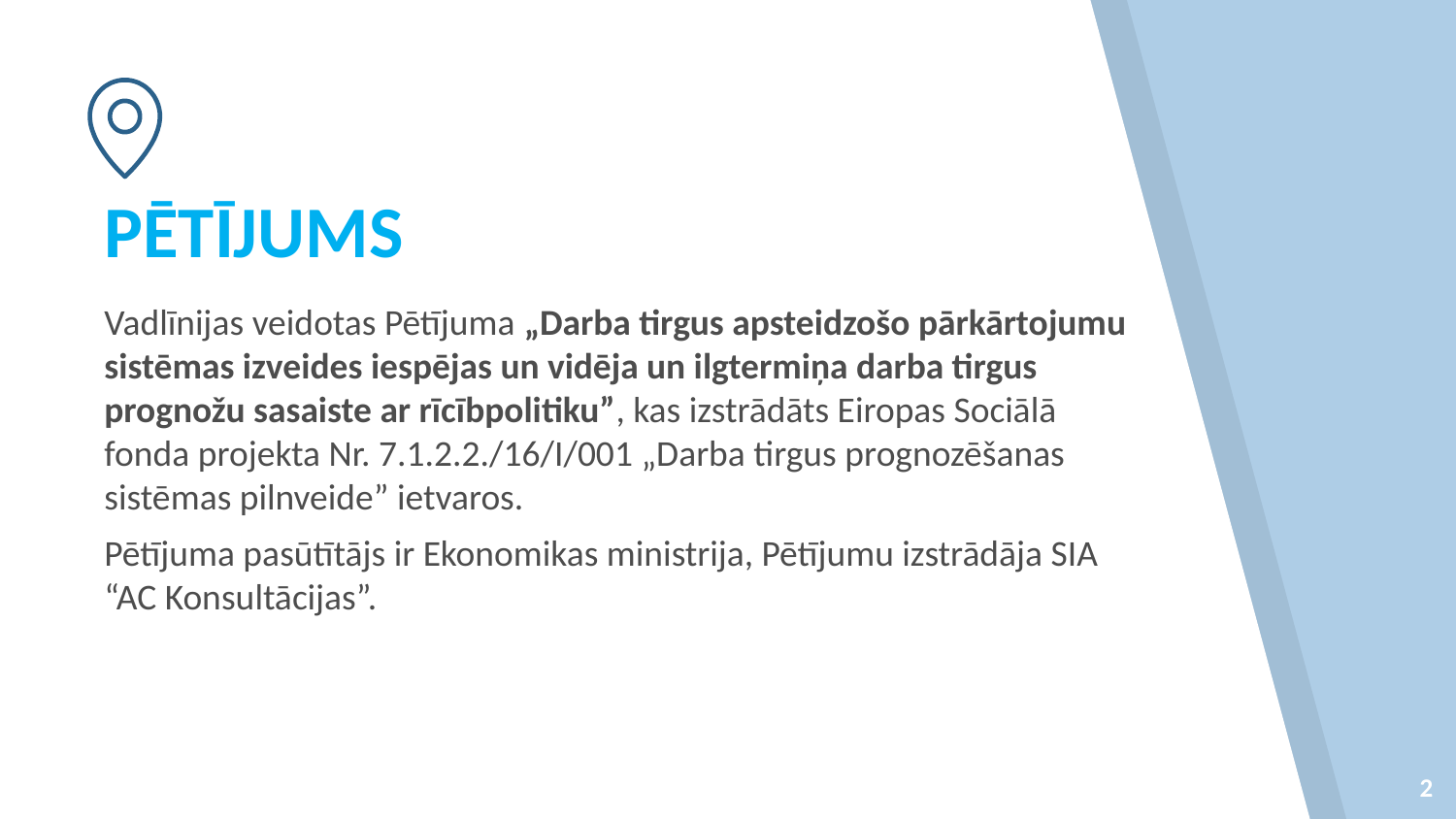

PĒTĪJUMS
Vadlīnijas veidotas Pētījuma „Darba tirgus apsteidzošo pārkārtojumu sistēmas izveides iespējas un vidēja un ilgtermiņa darba tirgus prognožu sasaiste ar rīcībpolitiku”, kas izstrādāts Eiropas Sociālā fonda projekta Nr. 7.1.2.2./16/I/001 „Darba tirgus prognozēšanas sistēmas pilnveide” ietvaros.
Pētījuma pasūtītājs ir Ekonomikas ministrija, Pētījumu izstrādāja SIA “AC Konsultācijas”.
2